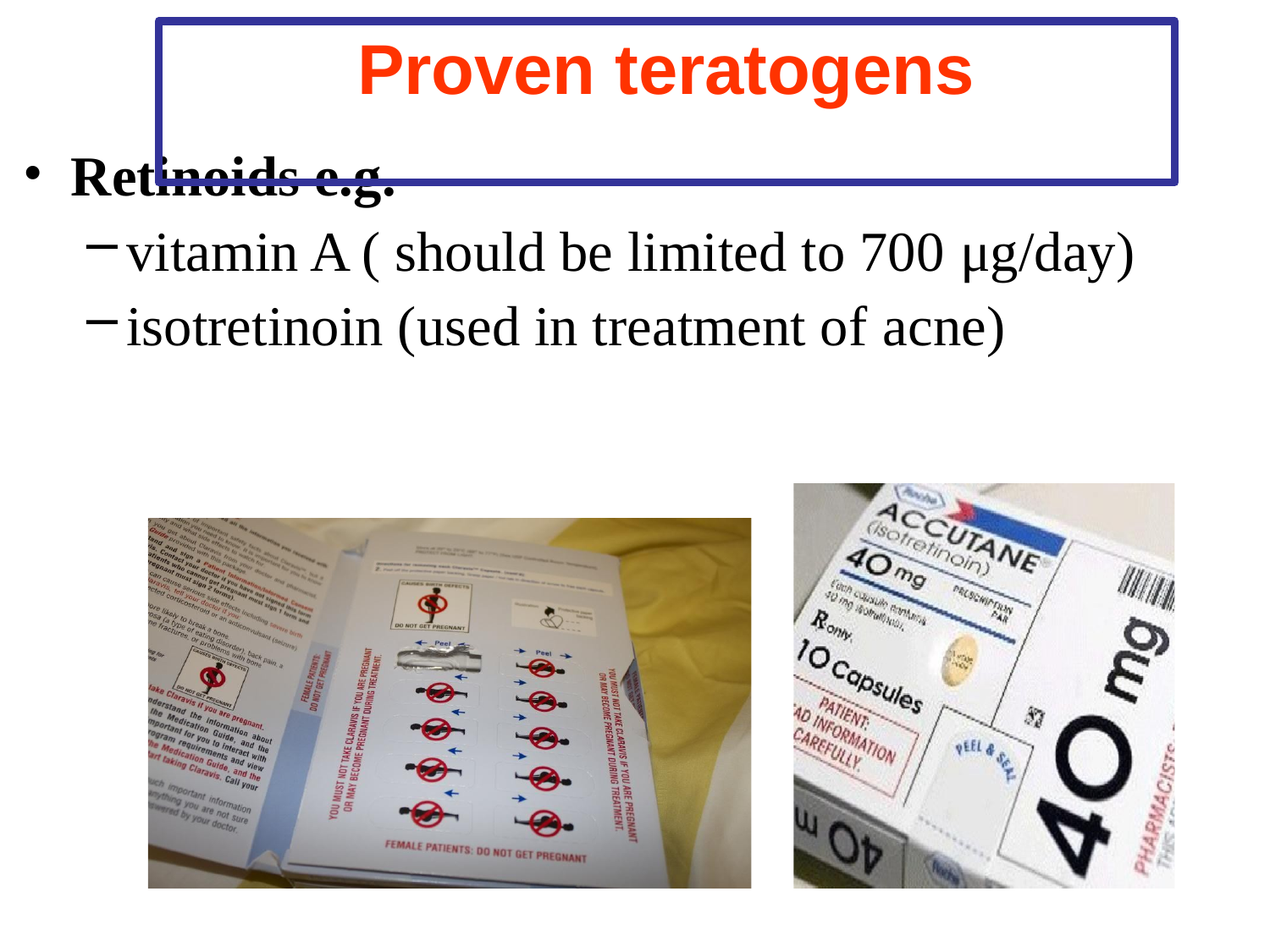

# Proven teratogens
Retinoids e.g.
vitamin A ( should be limited to 700 μg/day)
isotretinoin (used in treatment of acne)